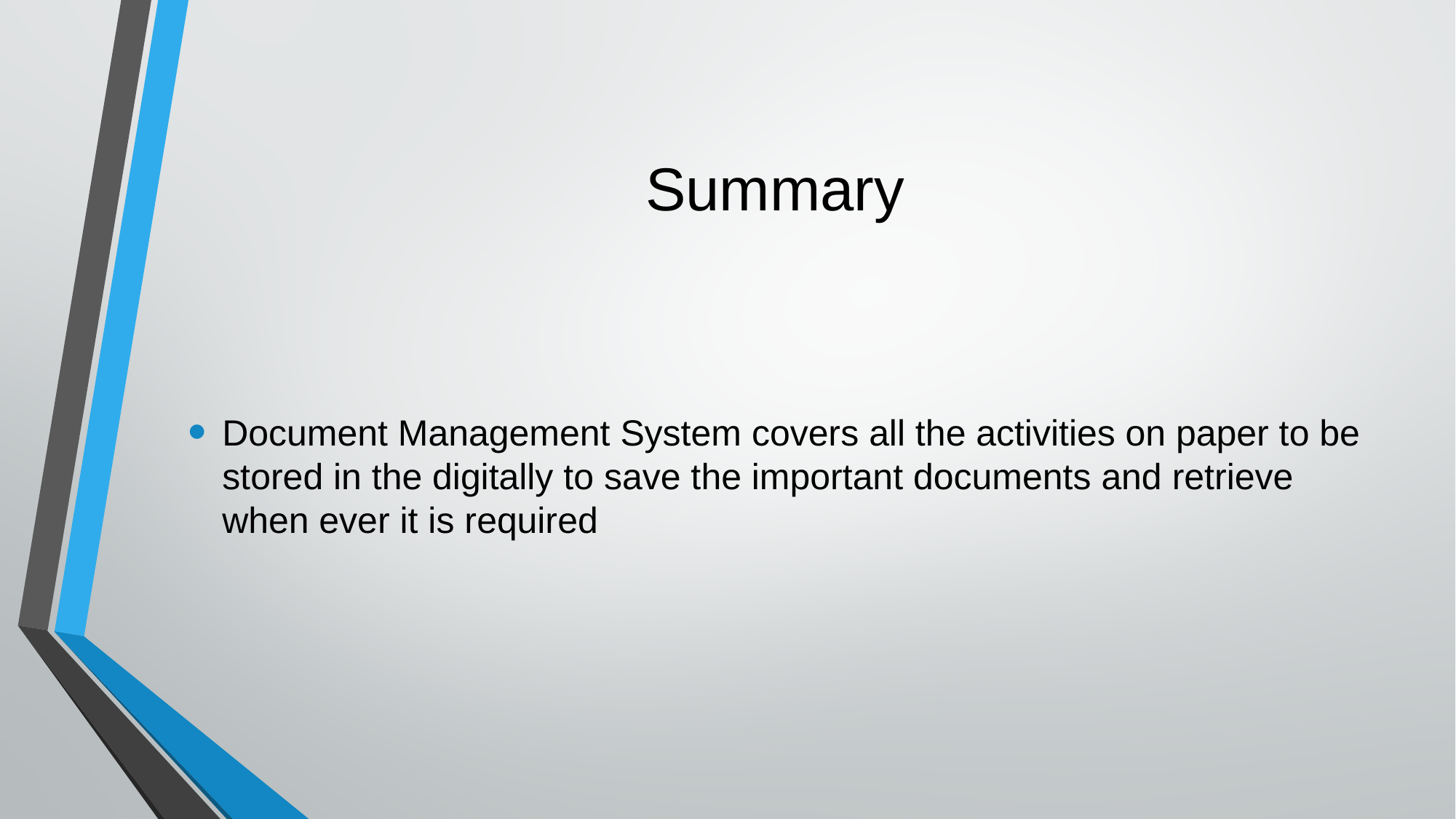

# Summary
Document Management System covers all the activities on paper to be stored in the digitally to save the important documents and retrieve when ever it is required